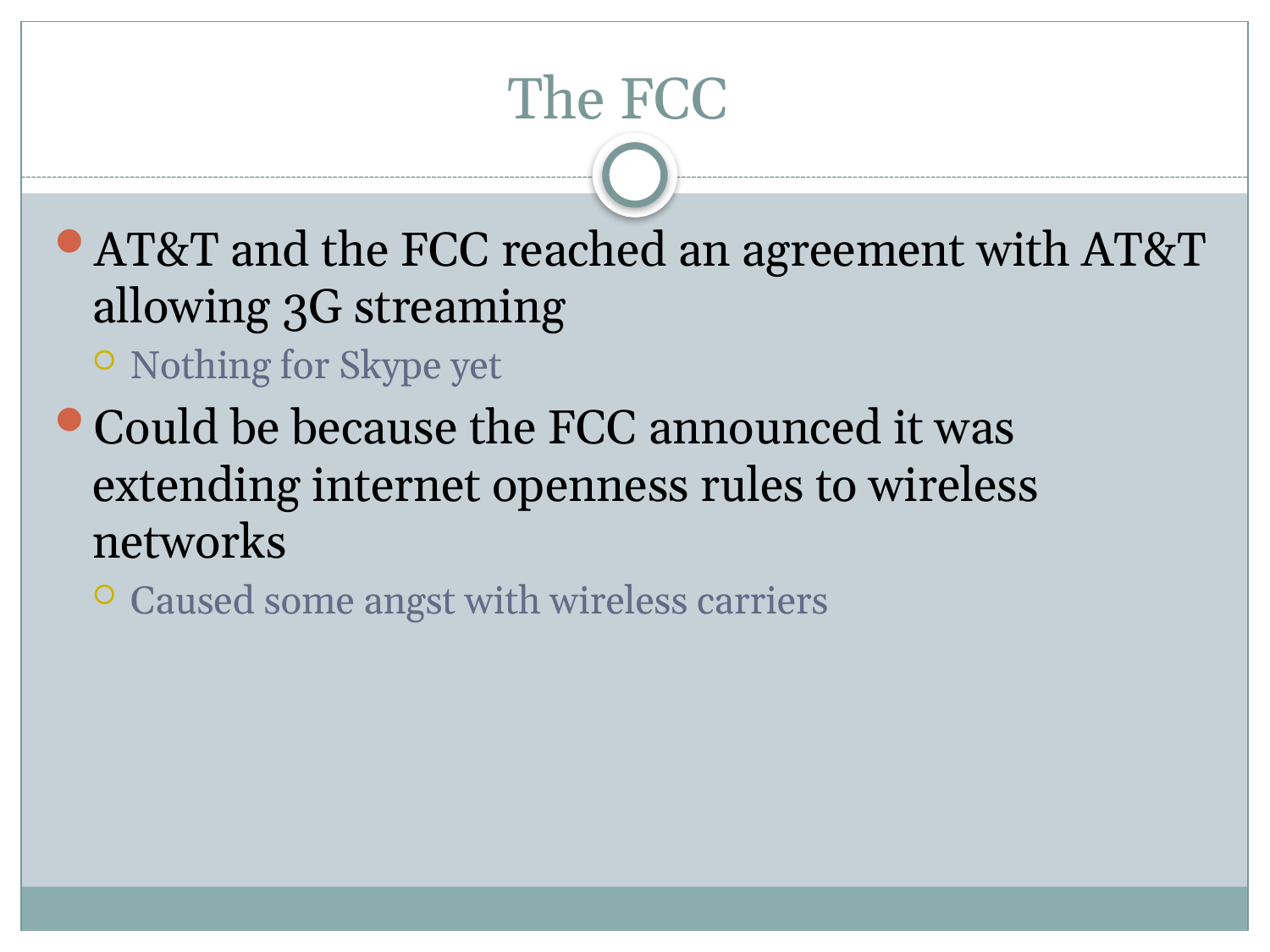

# The FCC
AT&T and the FCC reached an agreement with AT&T allowing 3G streaming
Nothing for Skype yet
Could be because the FCC announced it was extending internet openness rules to wireless networks
Caused some angst with wireless carriers